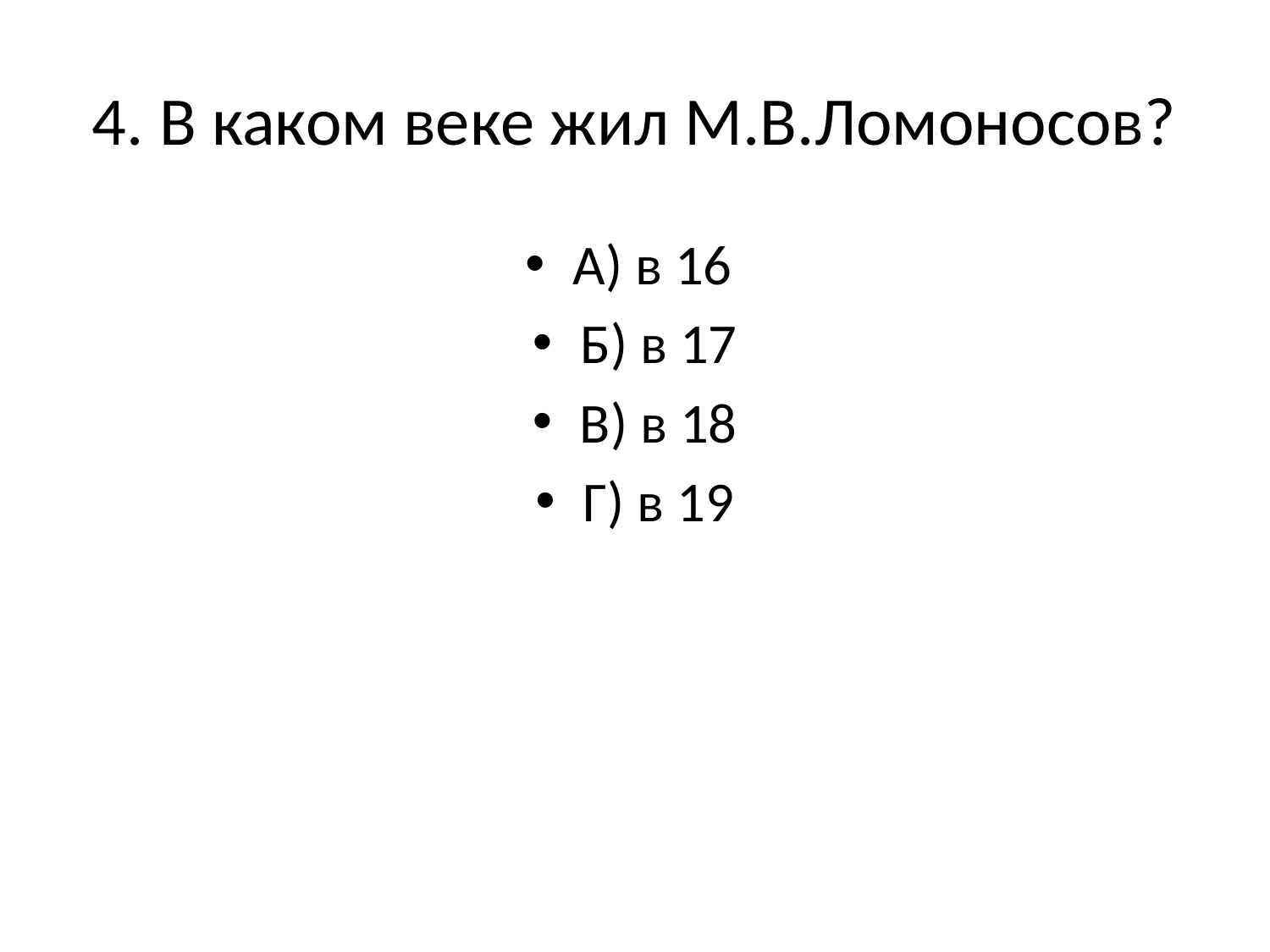

# 4. В каком веке жил М.В.Ломоносов?
А) в 16
Б) в 17
В) в 18
Г) в 19